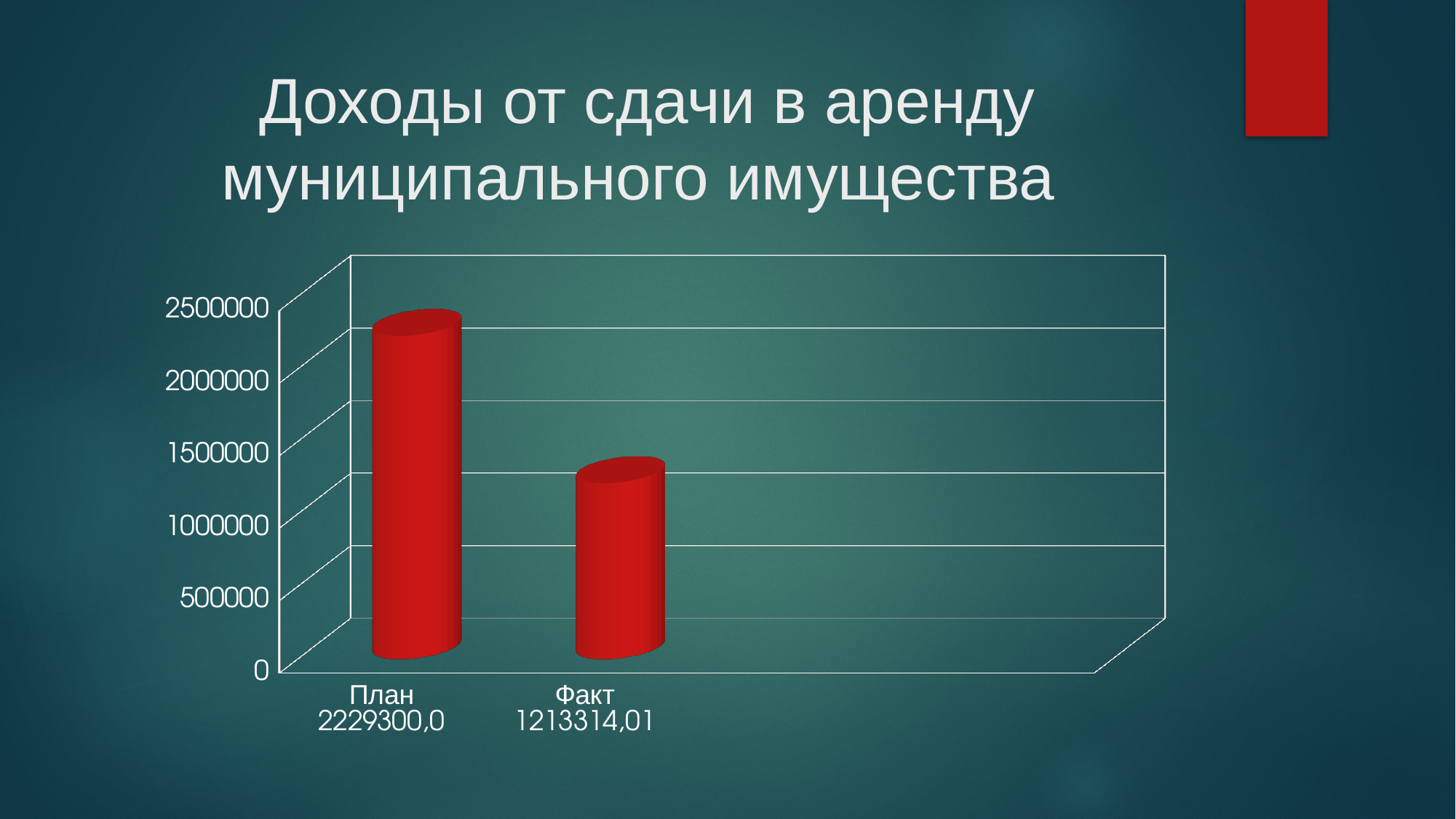

# Доходы от сдачи в аренду муниципального имущества

[unsupported chart]